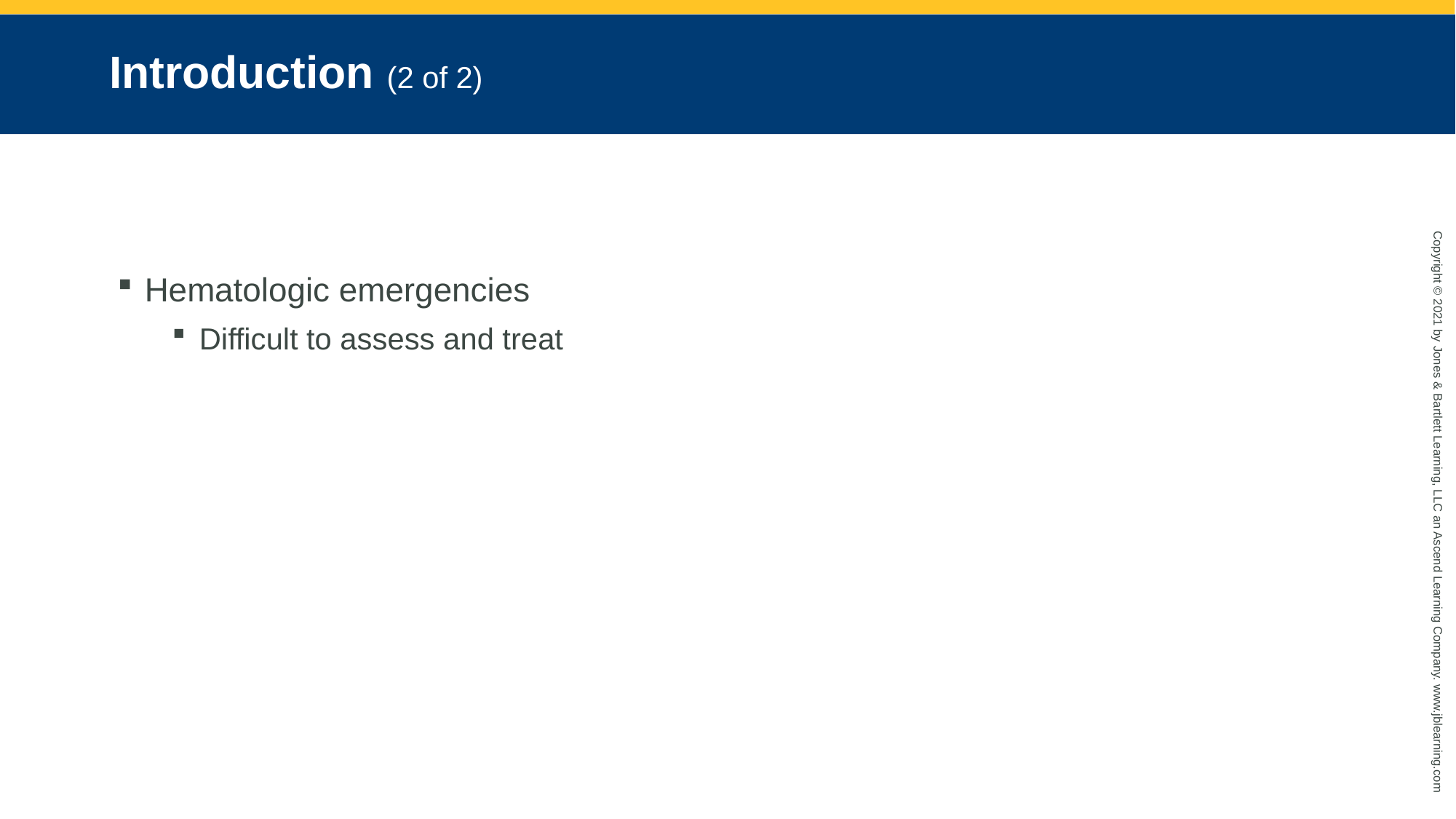

# Introduction (2 of 2)
Hematologic emergencies
Difficult to assess and treat